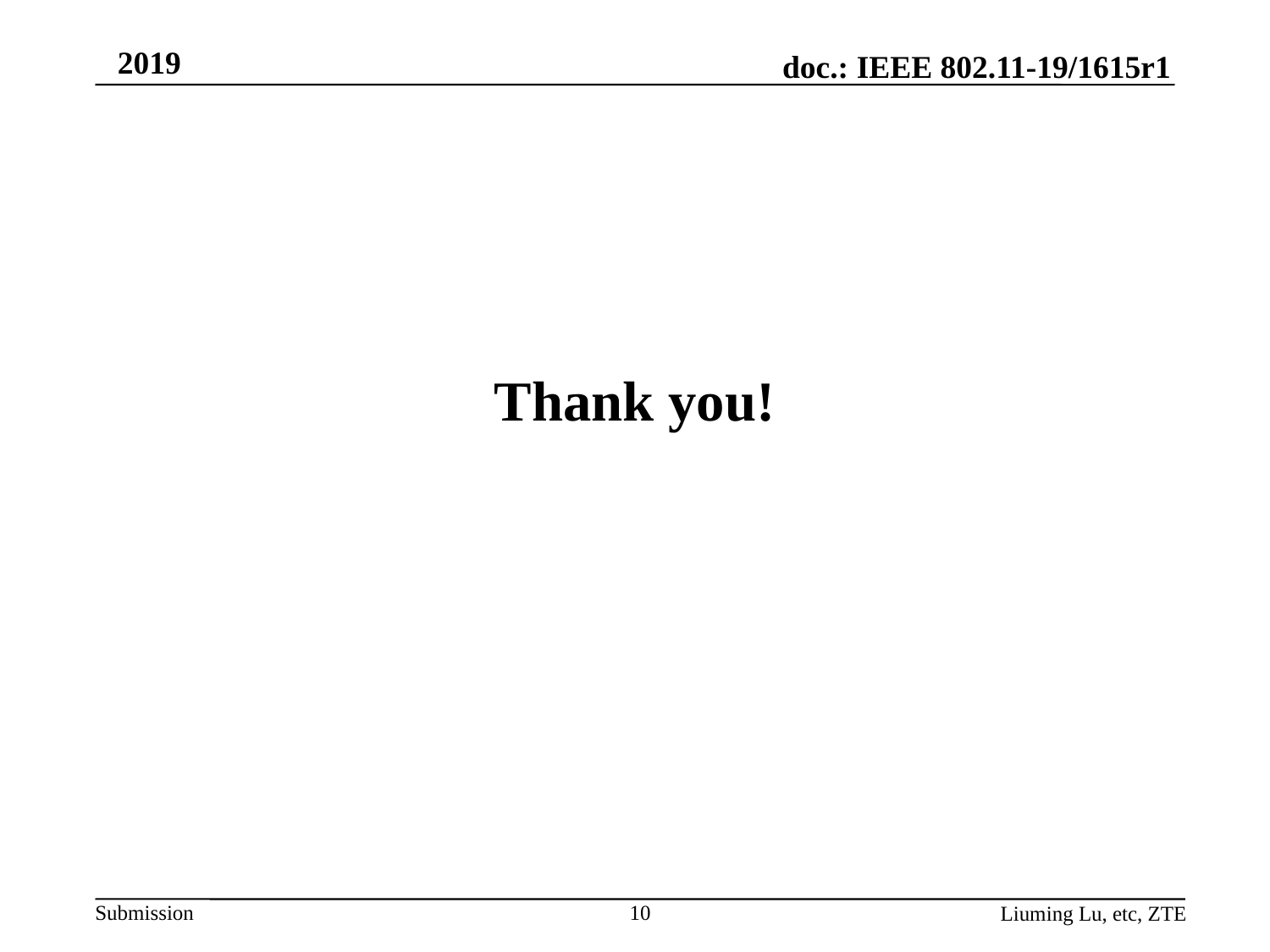

Thank you!
10
Liuming Lu, etc, ZTE